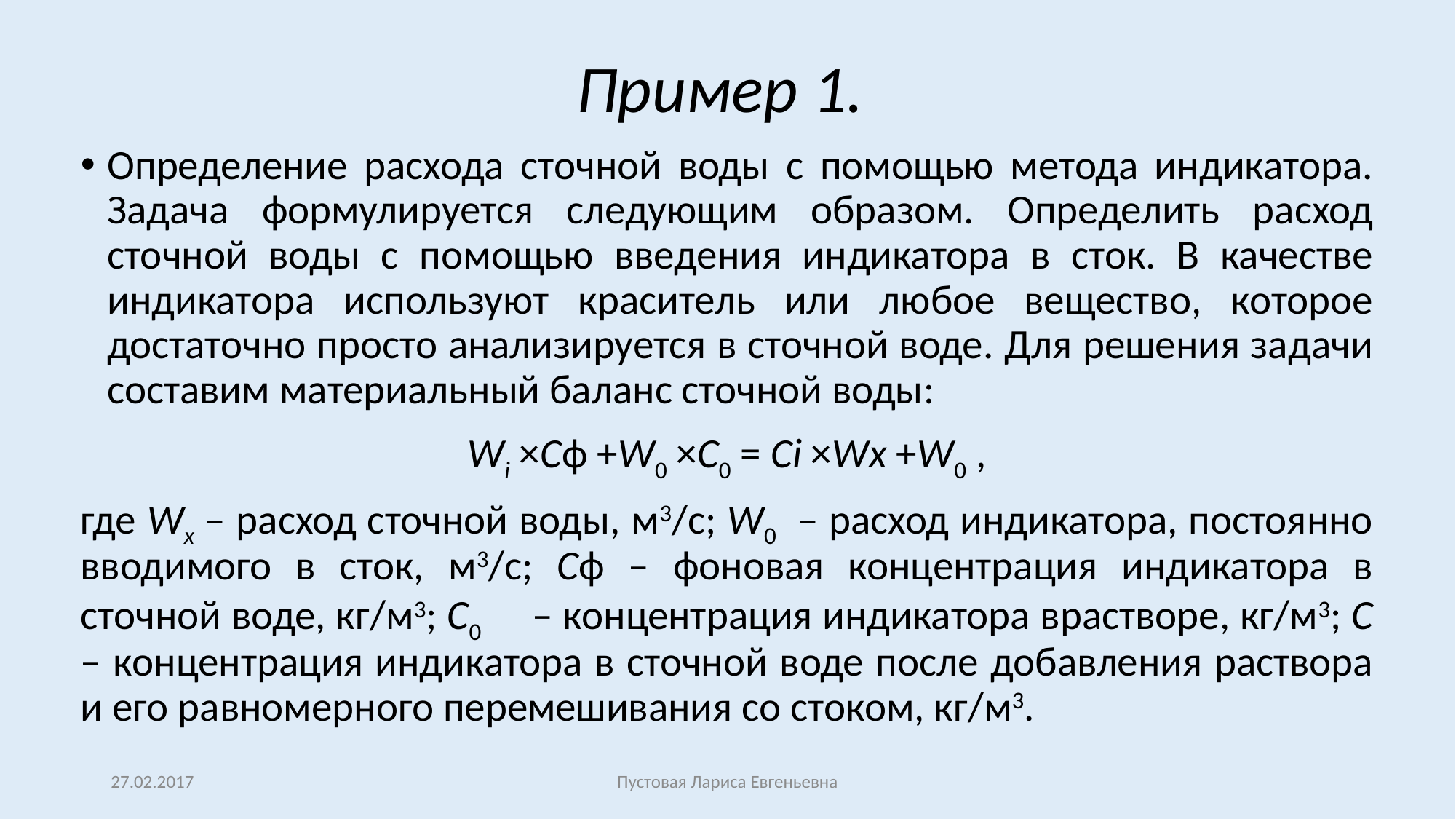

# Пример 1.
Определение расхода сточной воды с помощью метода индикатора. Задача формулируется следующим образом. Определить расход сточной воды с помощью введения индикатора в сток. В качестве индикатора используют краситель или любое вещество, которое достаточно просто анализируется в сточной воде. Для решения задачи составим материальный баланс сточной воды:
Wi ×Cф +W0 ×C0 = Ci ×Wx +W0 ,
где Wx – расход сточной воды, м3/с; W0  – расход индикатора, постоянно вводимого в сток, м3/с; Cф – фоновая концентрация индикатора в сточной воде, кг/м3; C0     – концентрация индикатора врастворе, кг/м3; C – концентрация индикатора в сточной воде после добавления раствора и его равномерного перемешивания со стоком, кг/м3.

27.02.2017
Пустовая Лариса Евгеньевна